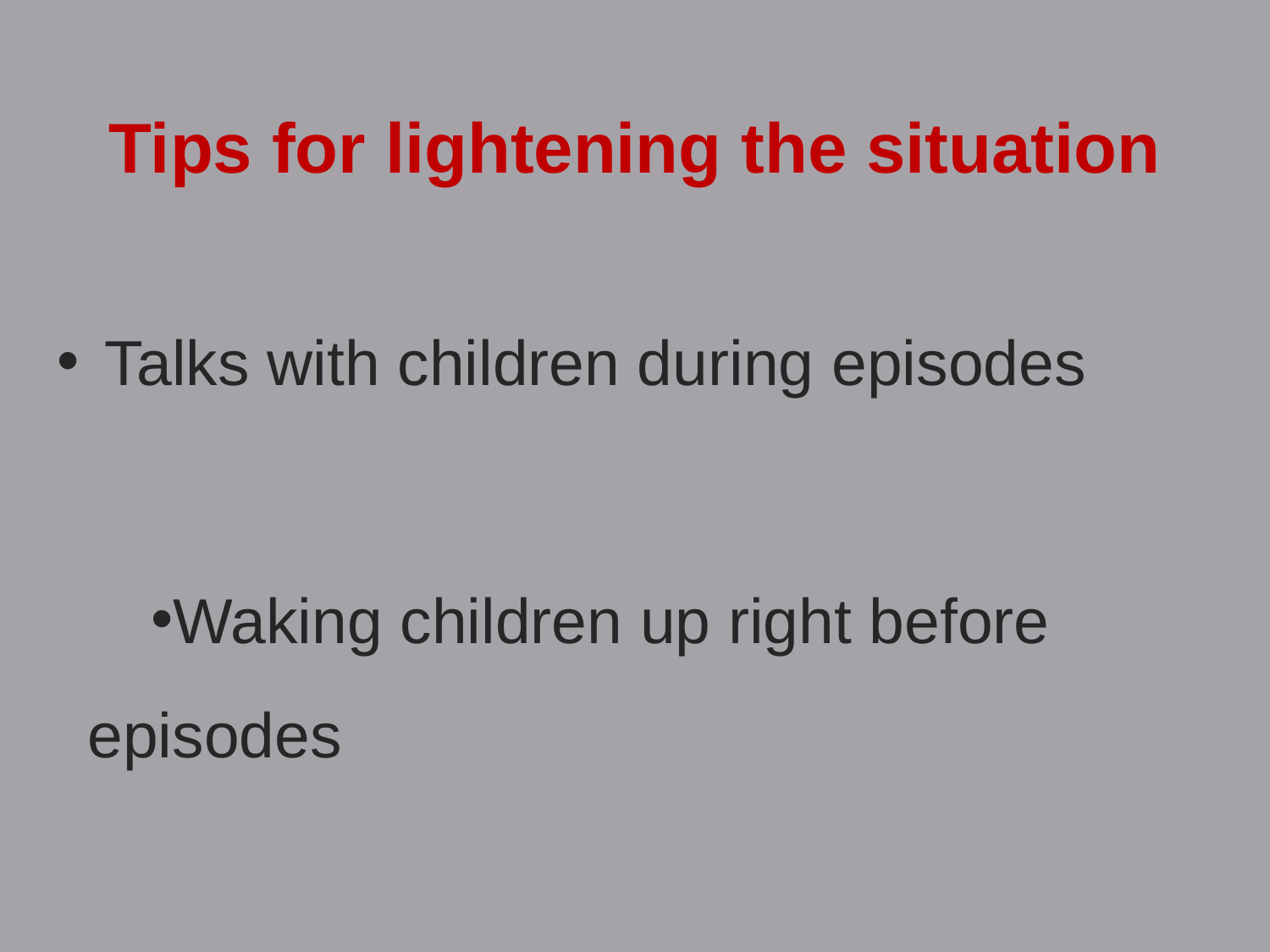

Tips for lightening the situation
 Talks with children during episodes
Waking children up right before 		episodes